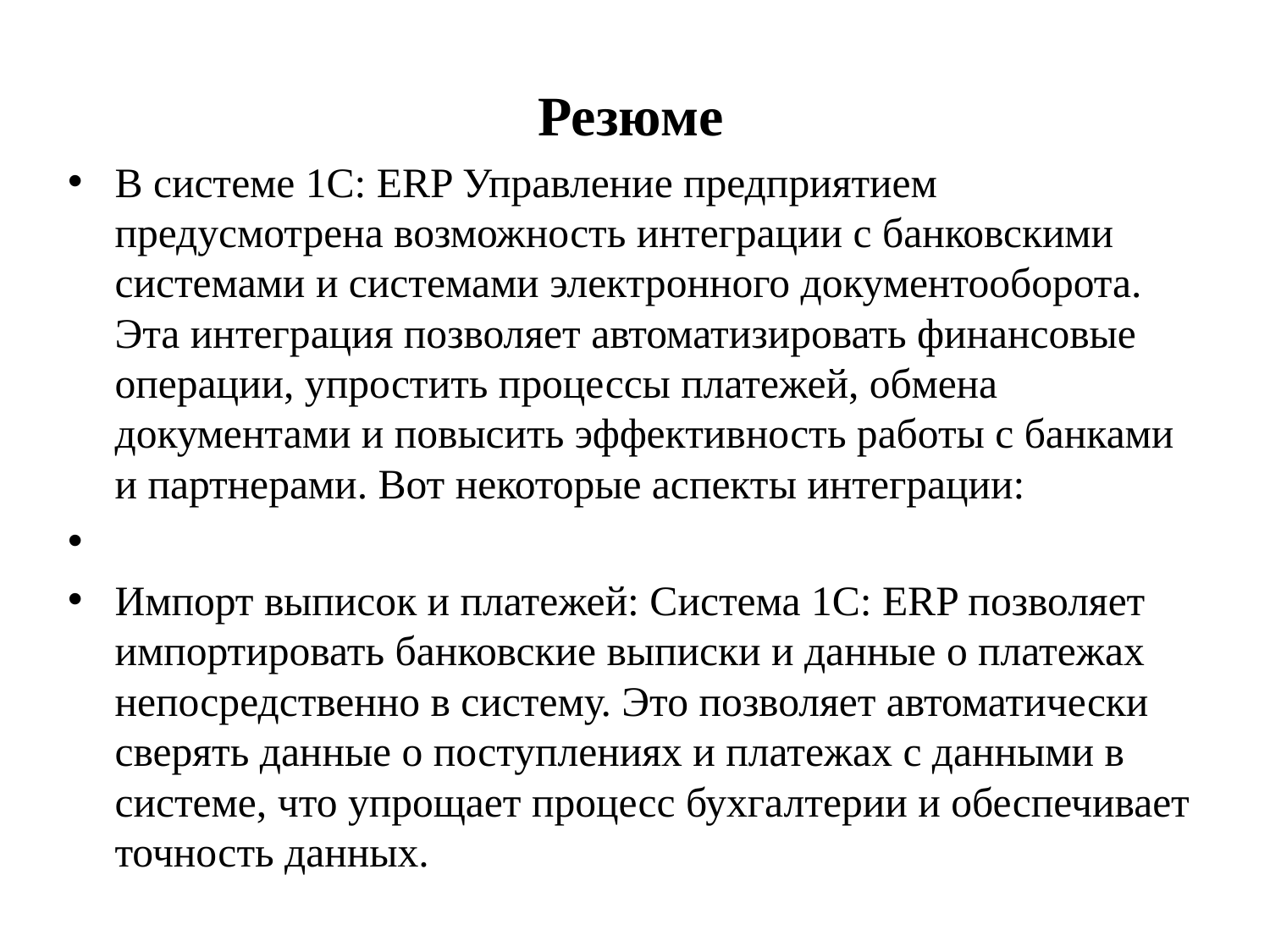

Резюме
В системе 1С: ERP Управление предприятием предусмотрена возможность интеграции с банковскими системами и системами электронного документооборота. Эта интеграция позволяет автоматизировать финансовые операции, упростить процессы платежей, обмена документами и повысить эффективность работы с банками и партнерами. Вот некоторые аспекты интеграции:

Импорт выписок и платежей: Система 1С: ERP позволяет импортировать банковские выписки и данные о платежах непосредственно в систему. Это позволяет автоматически сверять данные о поступлениях и платежах с данными в системе, что упрощает процесс бухгалтерии и обеспечивает точность данных.